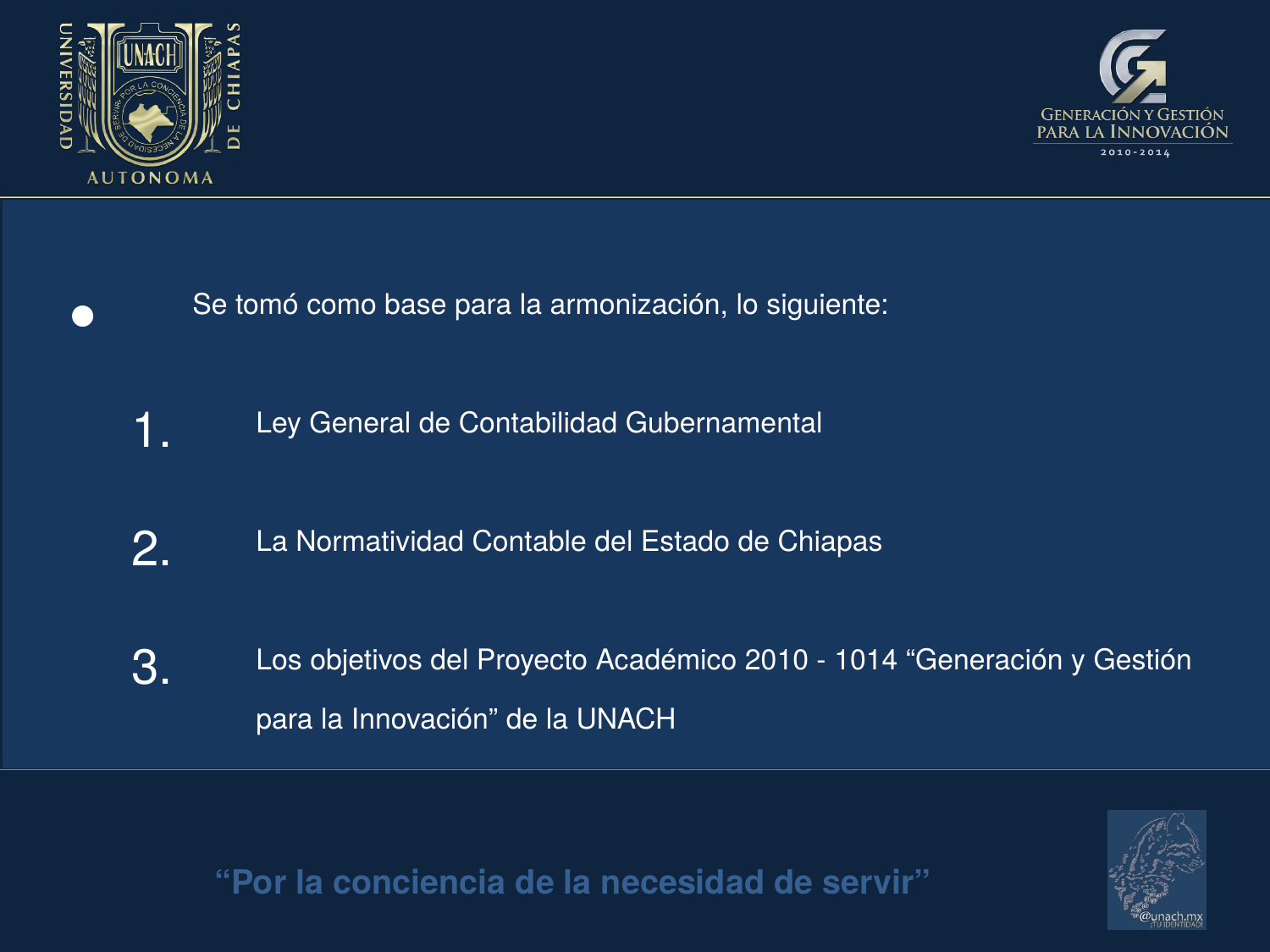

Se tomó como base para la armonización, lo siguiente:

Ley General de Contabilidad Gubernamental

La Normatividad Contable del Estado de Chiapas

Los objetivos del Proyecto Académico 2010 - 1014 “Generación y Gestión para la Innovación” de la UNACH